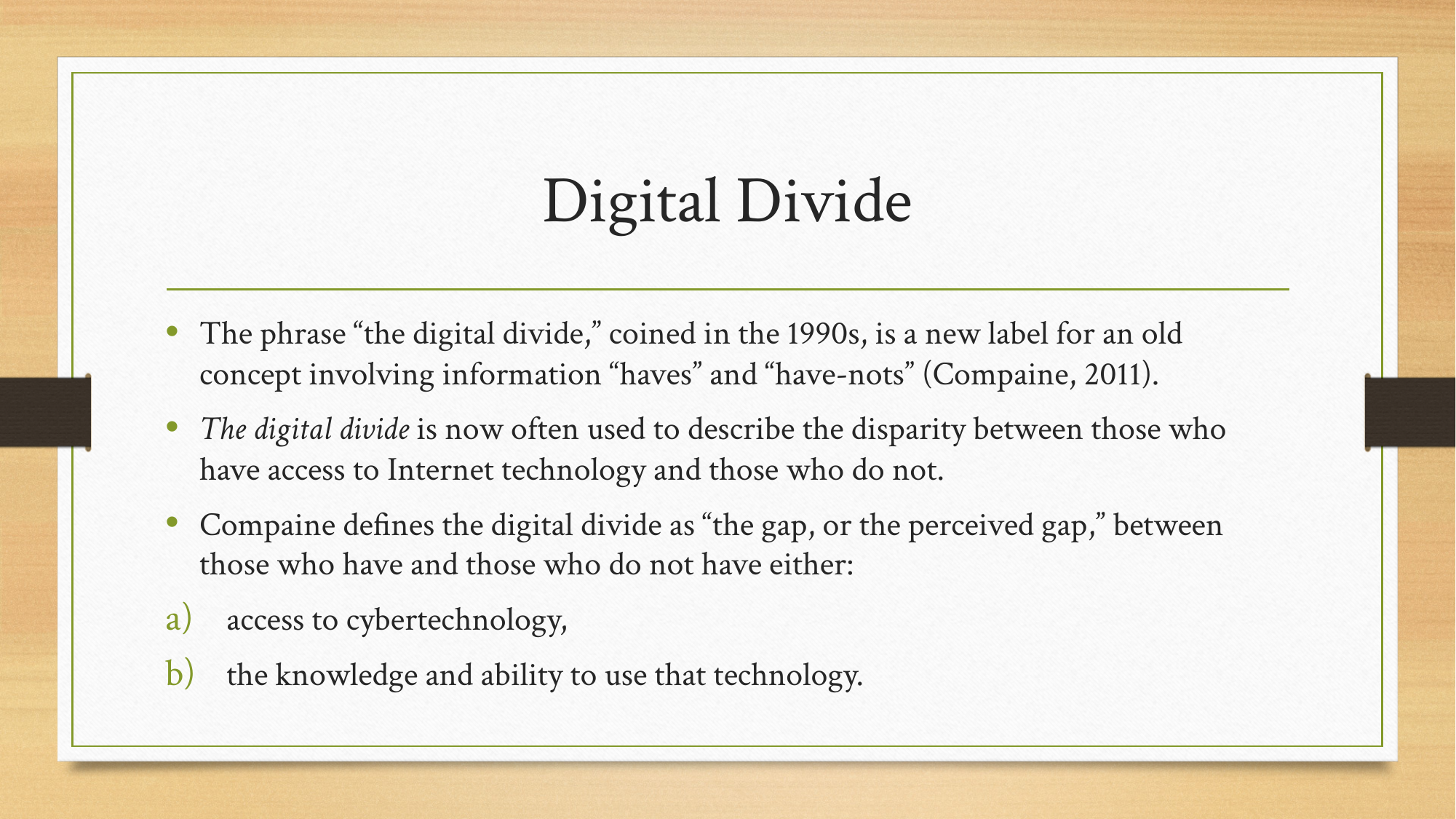

# Digital Divide
The phrase “the digital divide,” coined in the 1990s, is a new label for an old concept involving information “haves” and “have-nots” (Compaine, 2011).
The digital divide is now often used to describe the disparity between those who have access to Internet technology and those who do not.
Compaine defines the digital divide as “the gap, or the perceived gap,” between those who have and those who do not have either:
access to cybertechnology,
the knowledge and ability to use that technology.